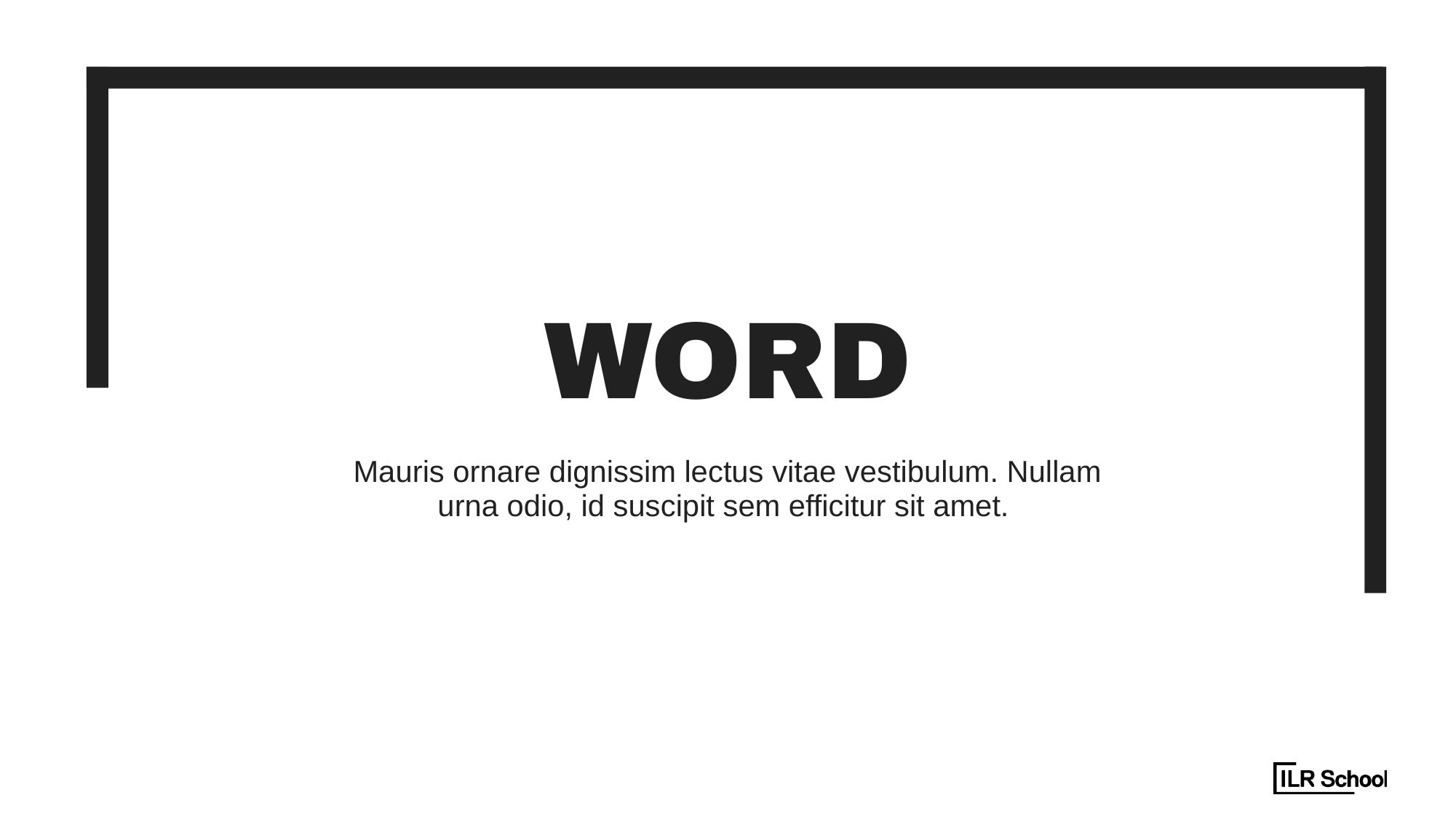

# word
Mauris ornare dignissim lectus vitae vestibulum. Nullam urna odio, id suscipit sem efficitur sit amet.